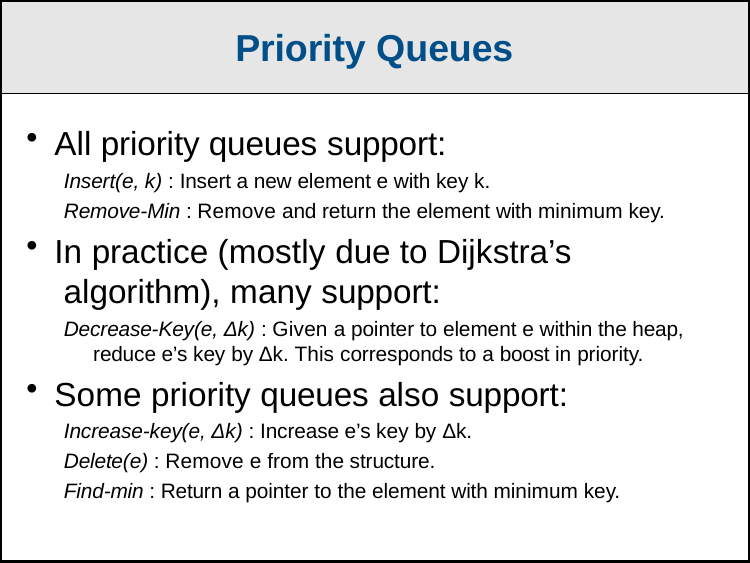

Priority Queues
All priority queues support:
Insert(e, k) : Insert a new element e with key k.
Remove-Min : Remove and return the element with minimum key.
In practice (mostly due to Dijkstra’s  algorithm), many support:
Decrease-Key(e, Δk) : Given a pointer to element e within the heap,  reduce e’s key by Δk. This corresponds to a boost in priority.
Some priority queues also support:
Increase-key(e, Δk) : Increase e’s key by Δk.
Delete(e) : Remove e from the structure.
Find-min : Return a pointer to the element with minimum key.